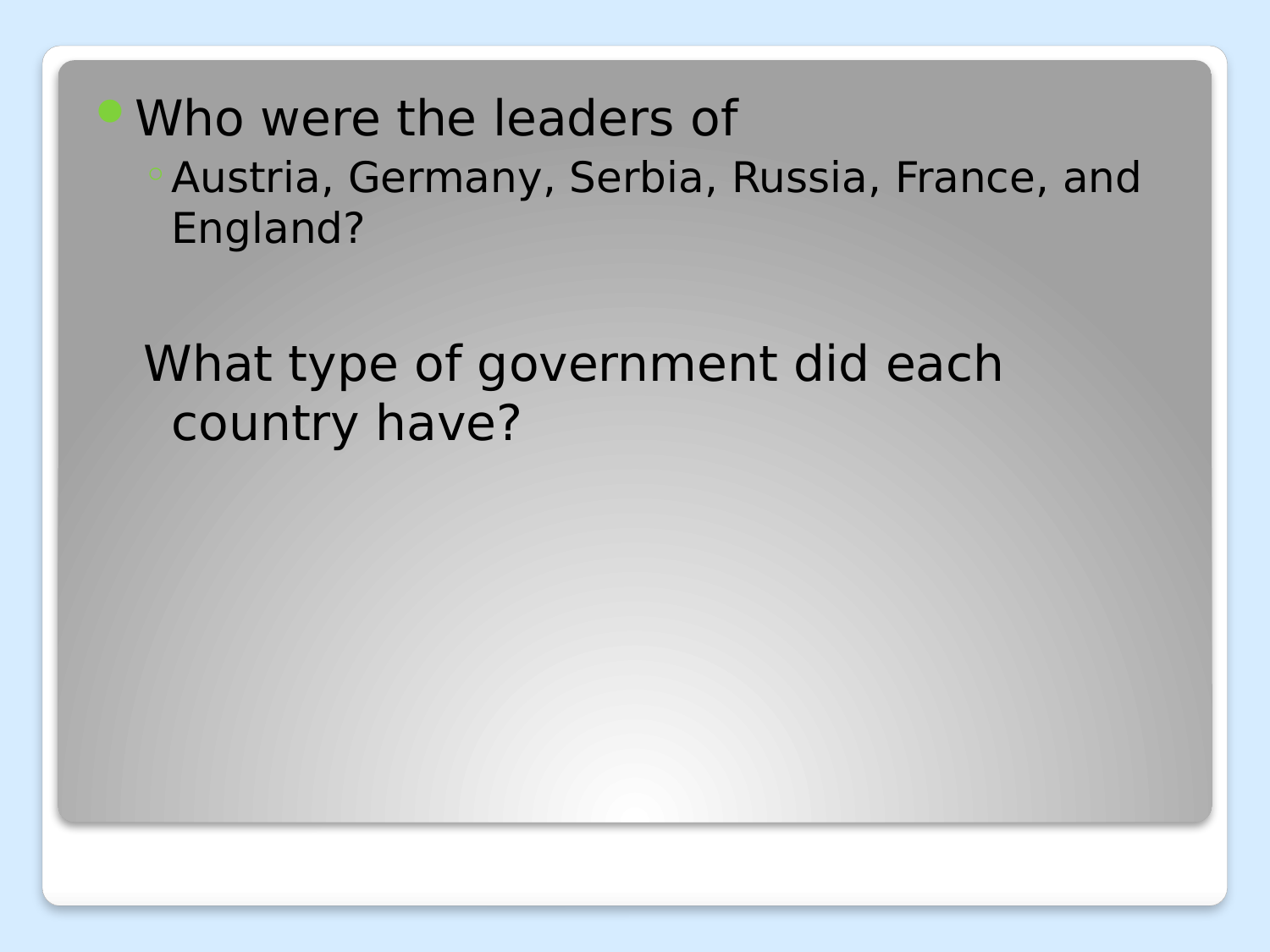

Who were the leaders of
Austria, Germany, Serbia, Russia, France, and England?

What type of government did each country have?
#